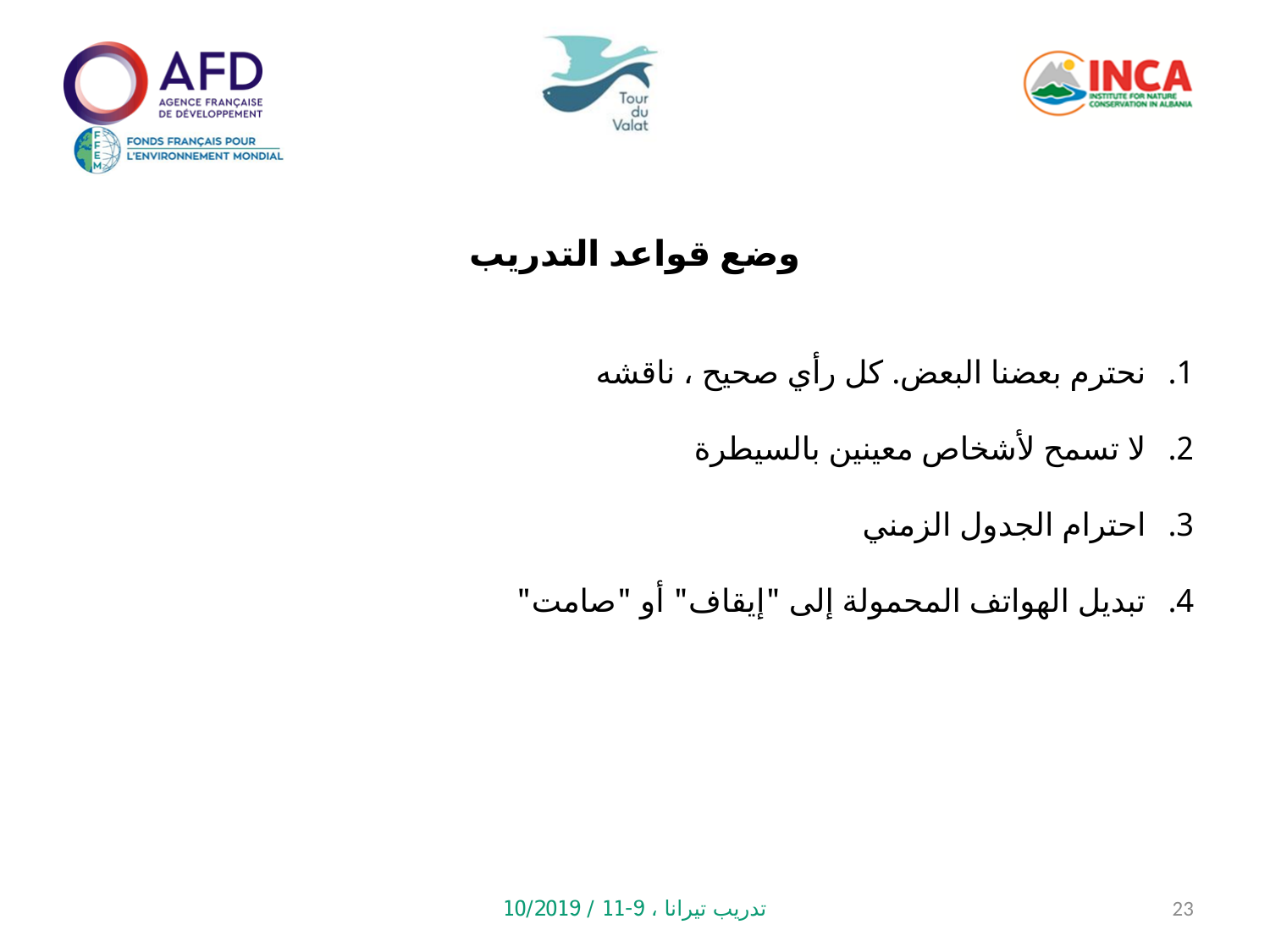

وضع قواعد التدريب

نحترم بعضنا البعض. كل رأي صحيح ، ناقشه

لا تسمح لأشخاص معينين بالسيطرة

احترام الجدول الزمني

تبديل الهواتف المحمولة إلى "إيقاف" أو "صامت"

تدريب تيرانا ، 9-11 / 10/2019
23